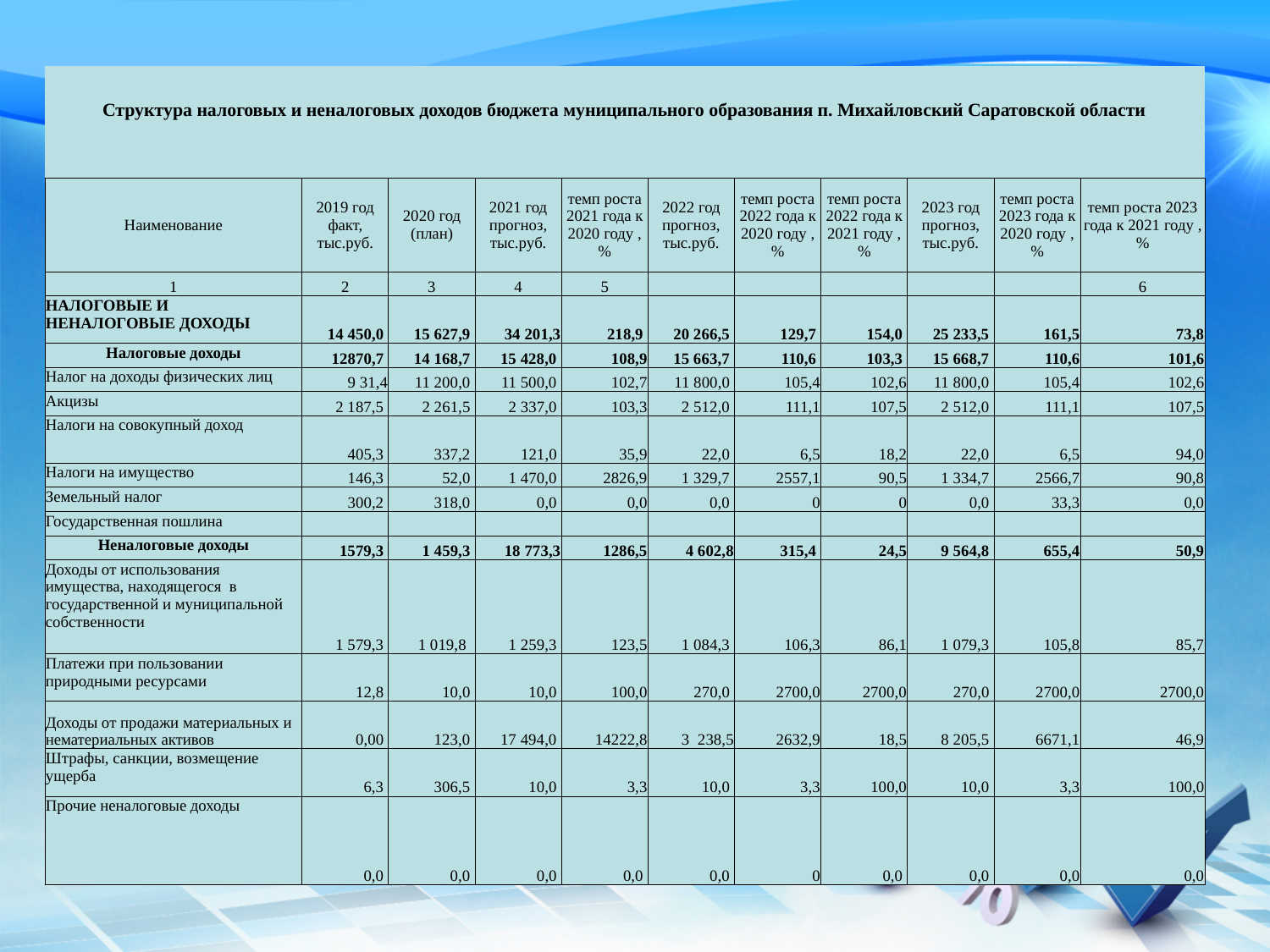

| Структура налоговых и неналоговых доходов бюджета муниципального образования п. Михайловский Саратовской области |  |  |  |  |  |  |  |  |  |  |
| --- | --- | --- | --- | --- | --- | --- | --- | --- | --- | --- |
|  |  |  |  |  |  |  |  |  |  |  |
| Наименование | 2019 год факт, тыс.руб. | 2020 год (план) | 2021 год прогноз, тыс.руб. | темп роста 2021 года к 2020 году ,% | 2022 год прогноз, тыс.руб. | темп роста 2022 года к 2020 году ,% | темп роста 2022 года к 2021 году ,% | 2023 год прогноз, тыс.руб. | темп роста 2023 года к 2020 году ,% | темп роста 2023 года к 2021 году ,% |
| 1 | 2 | 3 | 4 | 5 |  |  |  |  |  | 6 |
| НАЛОГОВЫЕ И НЕНАЛОГОВЫЕ ДОХОДЫ | 14 450,0 | 15 627,9 | 34 201,3 | 218,9 | 20 266,5 | 129,7 | 154,0 | 25 233,5 | 161,5 | 73,8 |
| Налоговые доходы | 12870,7 | 14 168,7 | 15 428,0 | 108,9 | 15 663,7 | 110,6 | 103,3 | 15 668,7 | 110,6 | 101,6 |
| Налог на доходы физических лиц | 9 31,4 | 11 200,0 | 11 500,0 | 102,7 | 11 800,0 | 105,4 | 102,6 | 11 800,0 | 105,4 | 102,6 |
| Акцизы | 2 187,5 | 2 261,5 | 2 337,0 | 103,3 | 2 512,0 | 111,1 | 107,5 | 2 512,0 | 111,1 | 107,5 |
| Налоги на совокупный доход | 405,3 | 337,2 | 121,0 | 35,9 | 22,0 | 6,5 | 18,2 | 22,0 | 6,5 | 94,0 |
| Налоги на имущество | 146,3 | 52,0 | 1 470,0 | 2826,9 | 1 329,7 | 2557,1 | 90,5 | 1 334,7 | 2566,7 | 90,8 |
| Земельный налог | 300,2 | 318,0 | 0,0 | 0,0 | 0,0 | 0 | 0 | 0,0 | 33,3 | 0,0 |
| Государственная пошлина |  |  |  |  |  |  |  |  |  |  |
| Неналоговые доходы | 1579,3 | 1 459,3 | 18 773,3 | 1286,5 | 4 602,8 | 315,4 | 24,5 | 9 564,8 | 655,4 | 50,9 |
| Доходы от использования имущества, находящегося в государственной и муниципальной собственности | 1 579,3 | 1 019,8 | 1 259,3 | 123,5 | 1 084,3 | 106,3 | 86,1 | 1 079,3 | 105,8 | 85,7 |
| Платежи при пользовании природными ресурсами | 12,8 | 10,0 | 10,0 | 100,0 | 270,0 | 2700,0 | 2700,0 | 270,0 | 2700,0 | 2700,0 |
| Доходы от продажи материальных и нематериальных активов | 0,00 | 123,0 | 17 494,0 | 14222,8 | 3 238,5 | 2632,9 | 18,5 | 8 205,5 | 6671,1 | 46,9 |
| Штрафы, санкции, возмещение ущерба | 6,3 | 306,5 | 10,0 | 3,3 | 10,0 | 3,3 | 100,0 | 10,0 | 3,3 | 100,0 |
| Прочие неналоговые доходы | 0,0 | 0,0 | 0,0 | 0,0 | 0,0 | 0 | 0,0 | 0,0 | 0,0 | 0,0 |